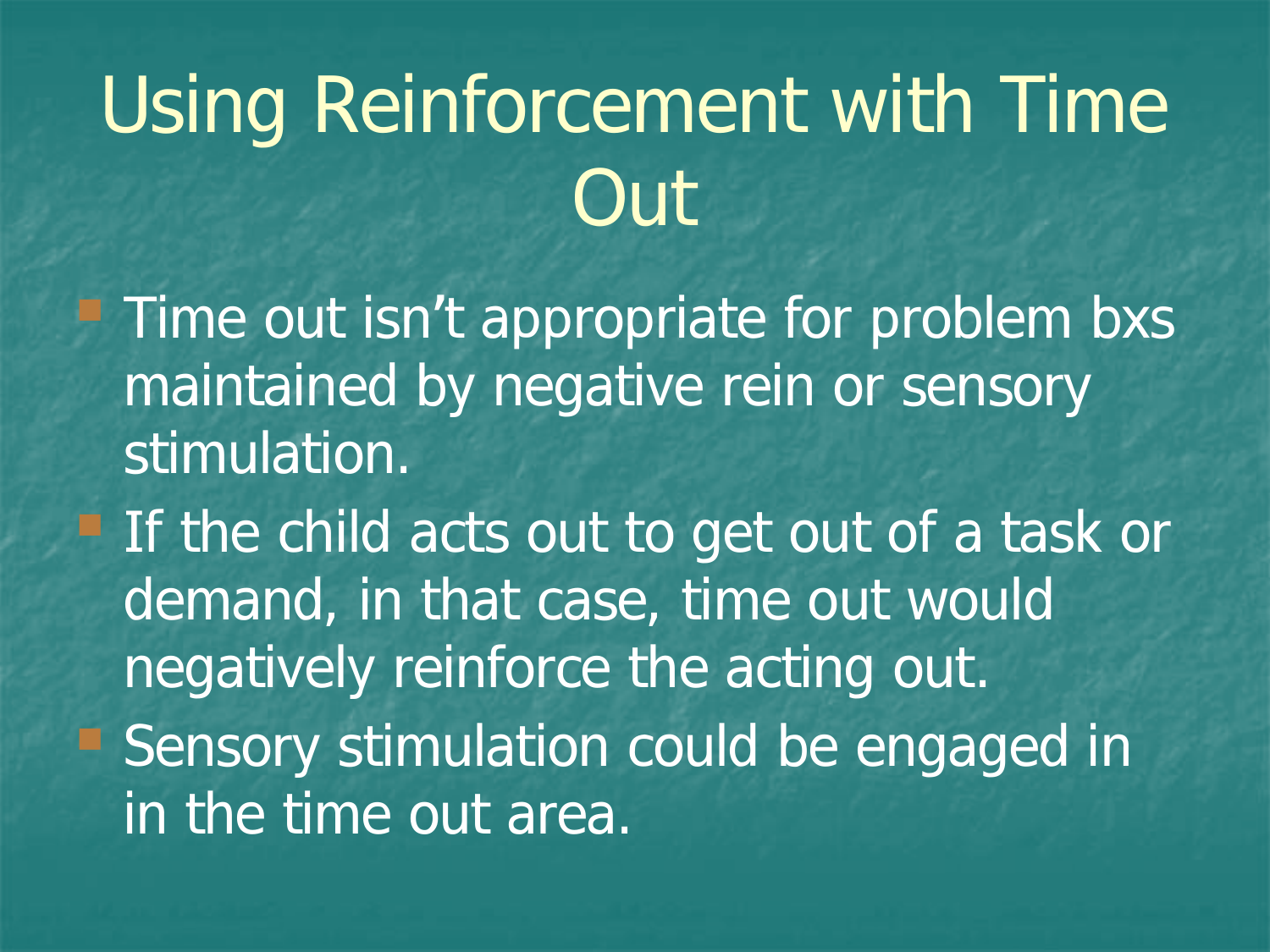

# Using Reinforcement with Time Out
Time out isn’t appropriate for problem bxs maintained by negative rein or sensory stimulation.
If the child acts out to get out of a task or demand, in that case, time out would negatively reinforce the acting out.
Sensory stimulation could be engaged in in the time out area.